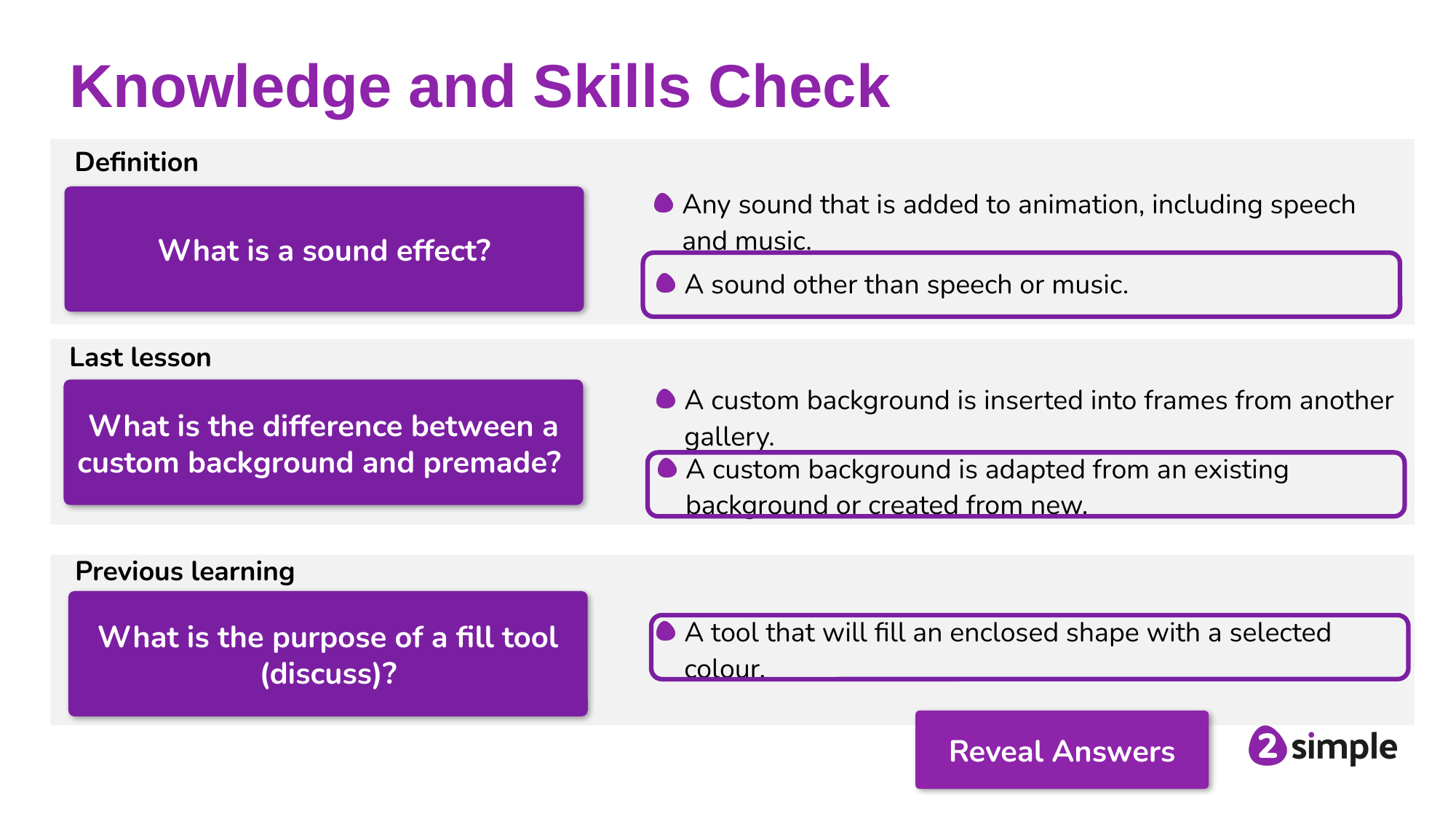

# Knowledge and Skills Check

Definition
Any sound that is added to animation, including speech and music.
What is a sound effect?

A sound other than speech or music.
Last lesson

What is the difference between a custom background and premade?
A custom background is inserted into frames from another gallery.
A custom background is adapted from an existing background or created from new.

Previous learning

What is the purpose of a fill tool (discuss)?
A tool that will fill an enclosed shape with a selected colour.

Reveal Answers